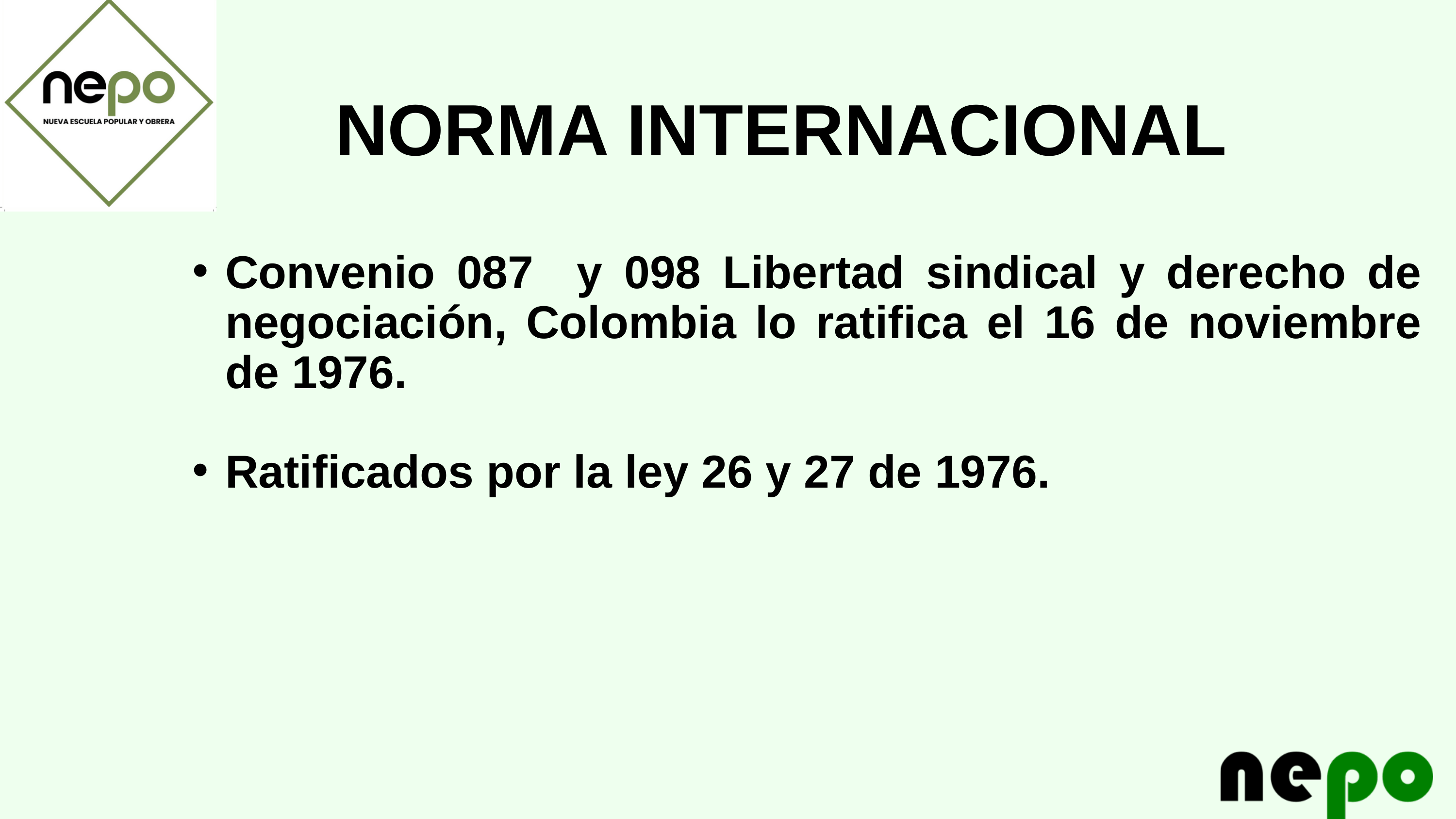

NORMA INTERNACIONAL

Convenio 087  y 098 Libertad sindical y derecho de negociación, Colombia lo ratifica el 16 de noviembre de 1976.

Ratificados por la ley 26 y 27 de 1976.